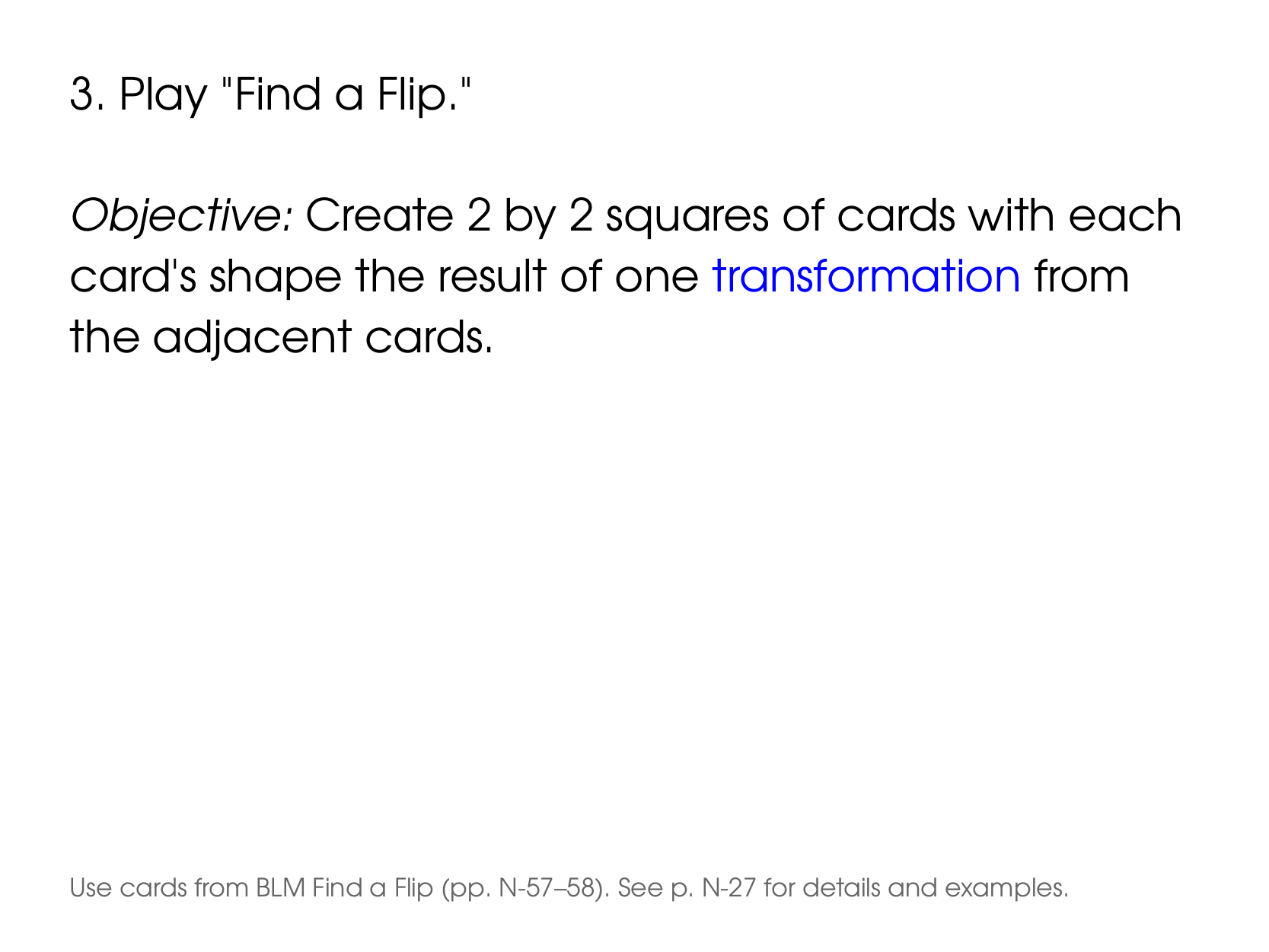

3. Play "Find a Flip."

Objective: Create 2 by 2 squares of cards with each card's shape the result of one transformation from the adjacent cards.
Use cards from BLM Find a Flip (pp. N-57–58). See p. N-27 for details and examples.